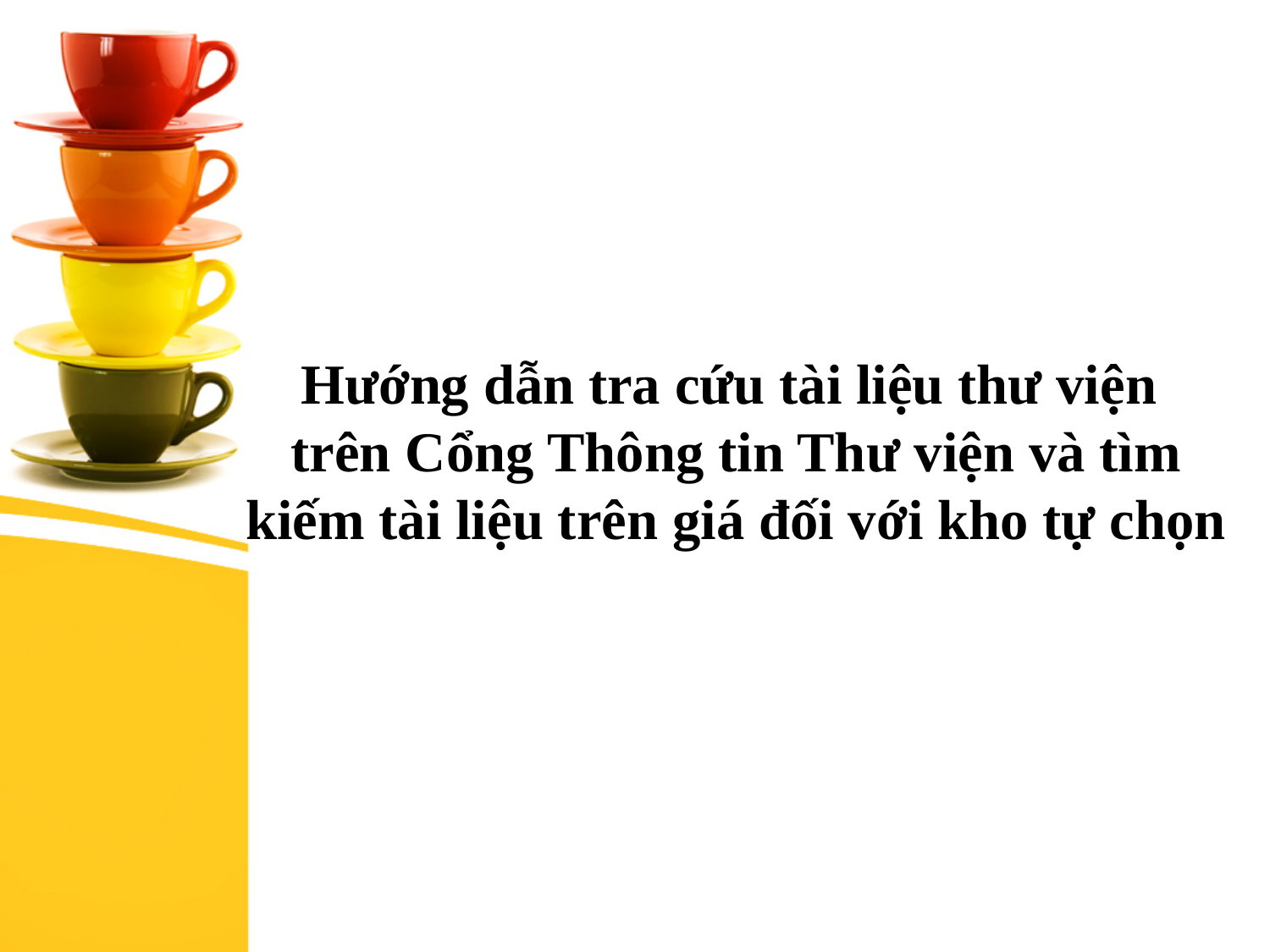

# Hướng dẫn tra cứu tài liệu thư viện trên Cổng Thông tin Thư viện và tìm kiếm tài liệu trên giá đối với kho tự chọn